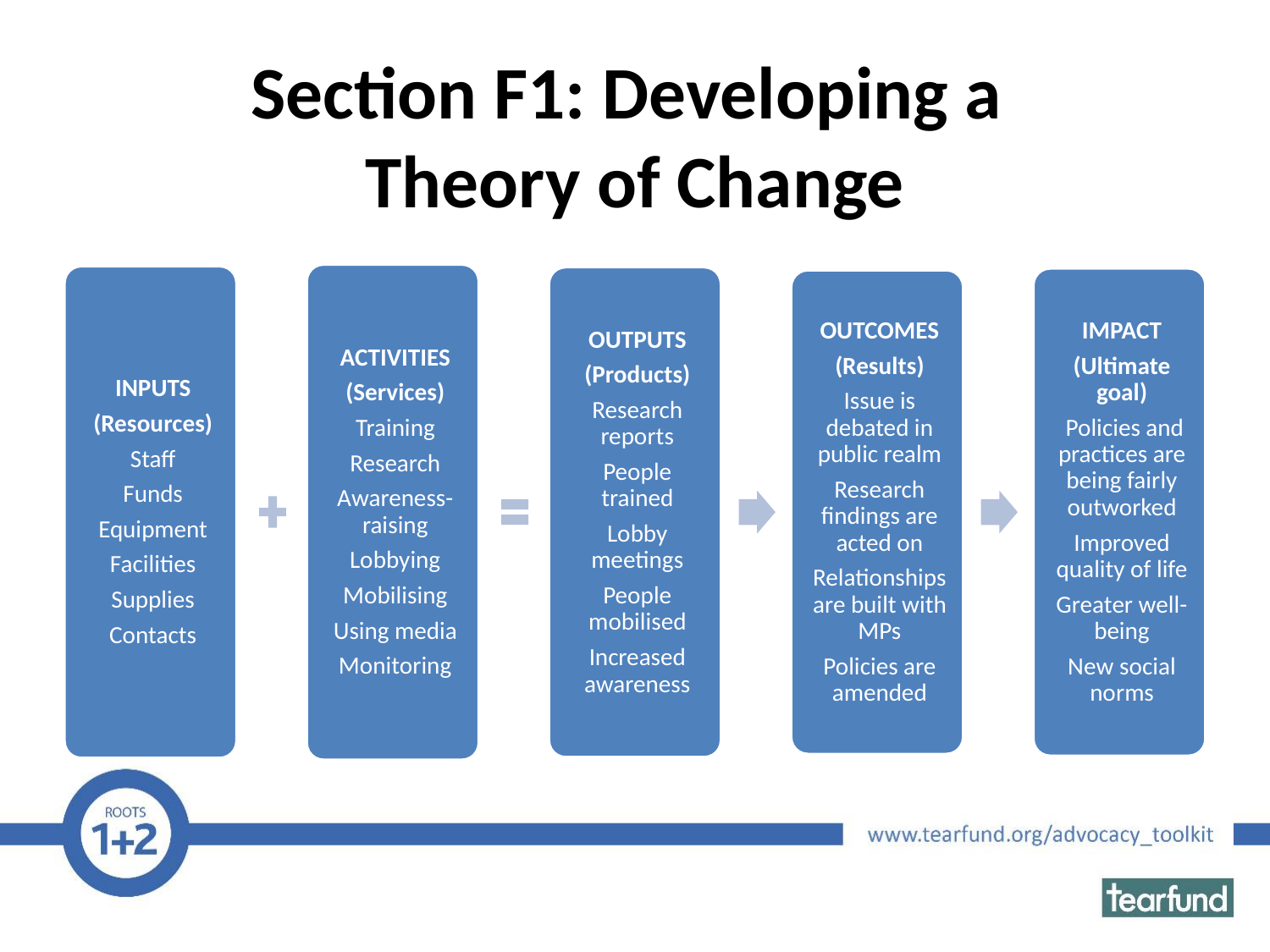

# Section F1: Developing a Theory of Change
INPUTS
(Resources)
Staff
Funds
Equipment
Facilities
Supplies
Contacts

ACTIVITIES
(Services)
Training
Research
Awareness-raising
Lobbying
Mobilising
Using media
Monitoring

OUTPUTS
(Products)
Research reports
People trained
Lobby meetings
People mobilised
Increased awareness

OUTCOMES
(Results)
Issue is debated in public realm
Research findings are acted on
Relationships are built with MPs
Policies are amended

IMPACT
(Ultimate goal)
 Policies and practices are being fairly outworked
Improved quality of life
Greater well-being
New social norms